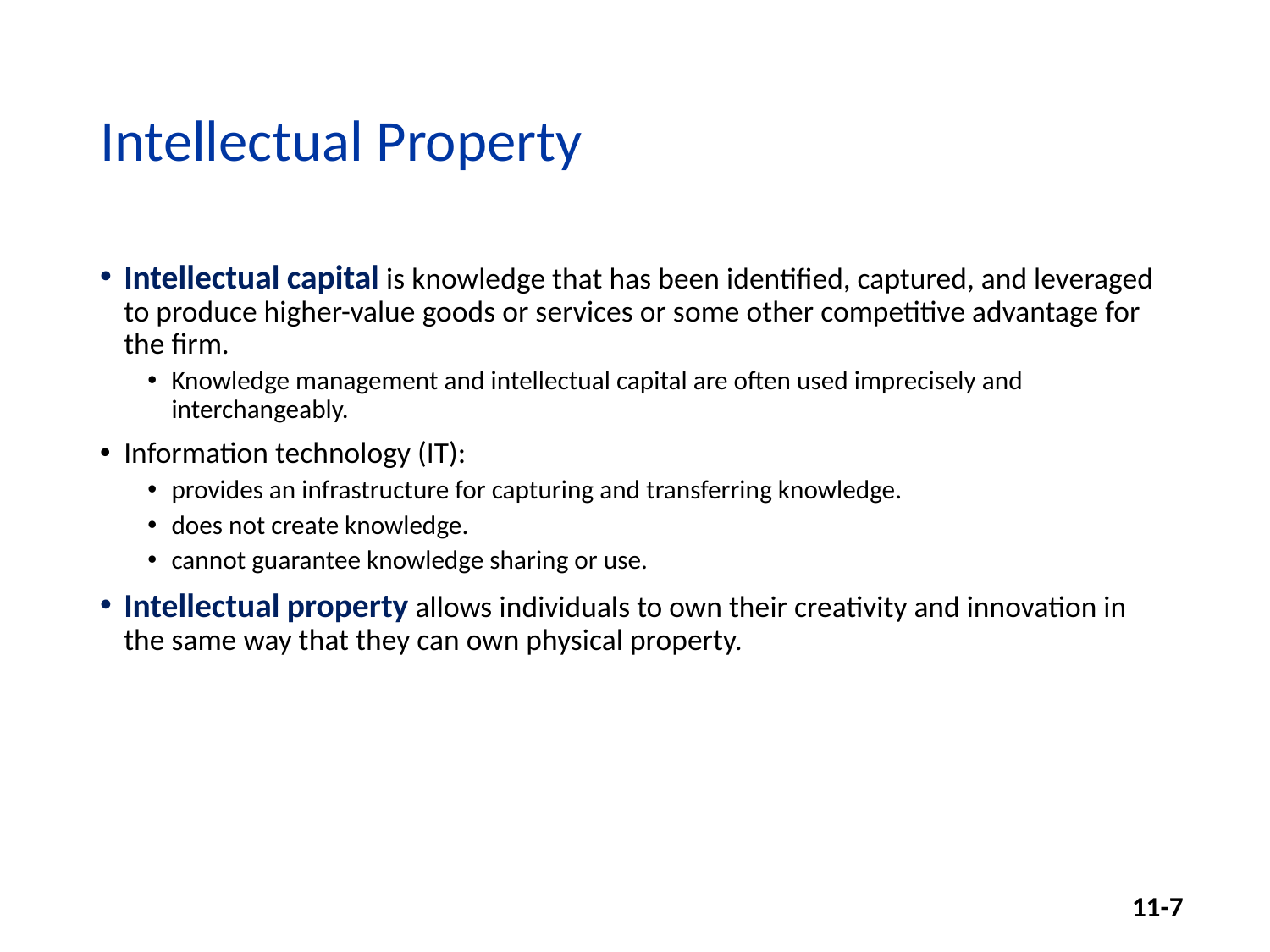

# Intellectual Property
Intellectual capital is knowledge that has been identified, captured, and leveraged to produce higher-value goods or services or some other competitive advantage for the firm.
Knowledge management and intellectual capital are often used imprecisely and interchangeably.
Information technology (IT):
provides an infrastructure for capturing and transferring knowledge.
does not create knowledge.
cannot guarantee knowledge sharing or use.
Intellectual property allows individuals to own their creativity and innovation in the same way that they can own physical property.